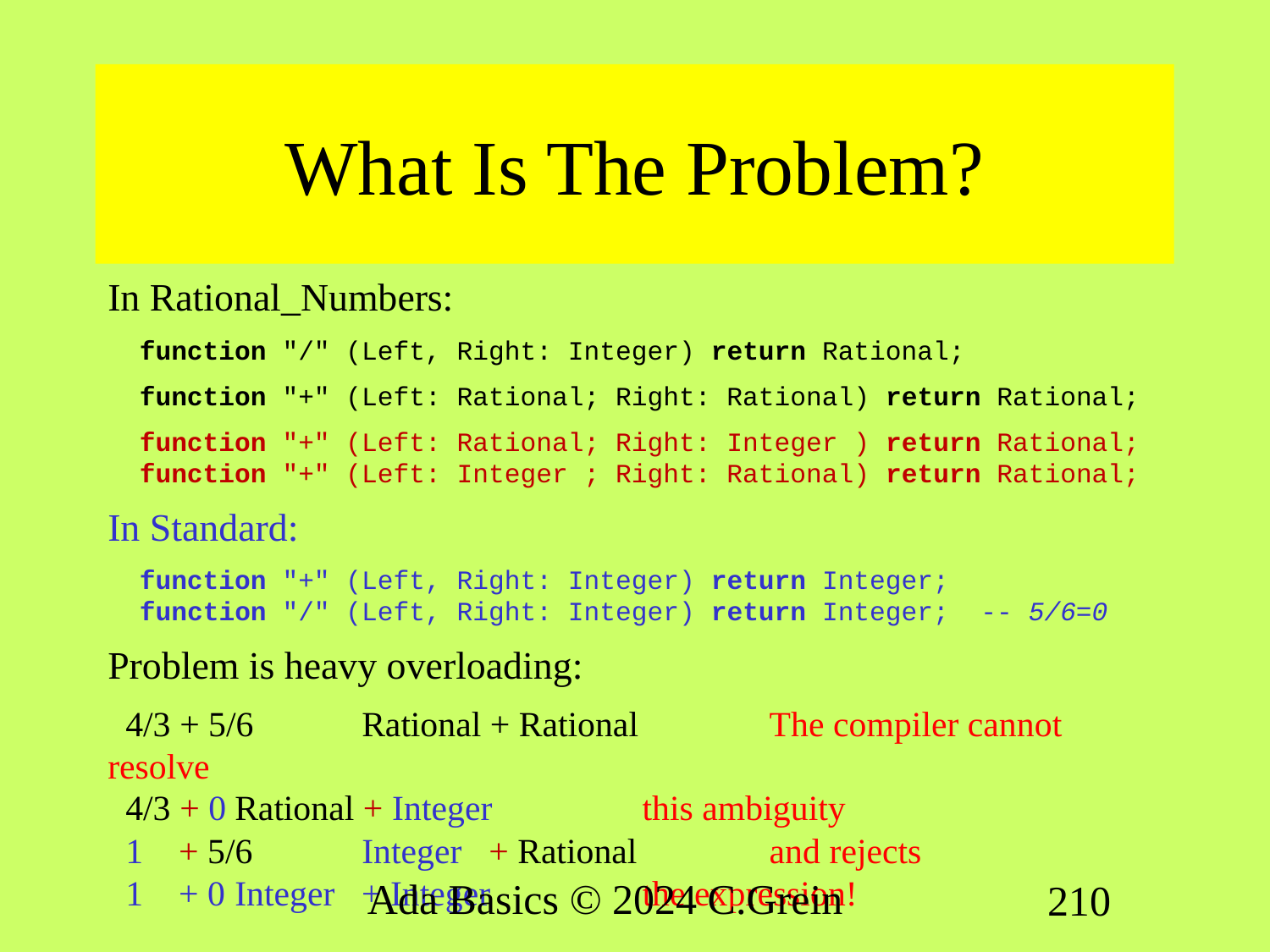

# What Is The Problem?
In Rational_Numbers:
  function "/" (Left, Right: Integer) return Rational;
  function "+" (Left: Rational; Right: Rational) return Rational;
  function "+" (Left: Rational; Right: Integer ) return Rational;
  function "+" (Left: Integer ; Right: Rational) return Rational;
In Standard:
  function "+" (Left, Right: Integer) return Integer;
  function "/" (Left, Right: Integer) return Integer;  -- 5/6=0
Problem is heavy overloading:
  4/3 + 5/6	Rational + Rational	   The compiler cannot resolve
  4/3 + 0	Rational + Integer	   this ambiguity
  1    + 5/6	Integer   + Rational	   and rejects
  1    + 0	Integer   + Integer	   the expression!
Ada Basics © 2024 C.Grein
210